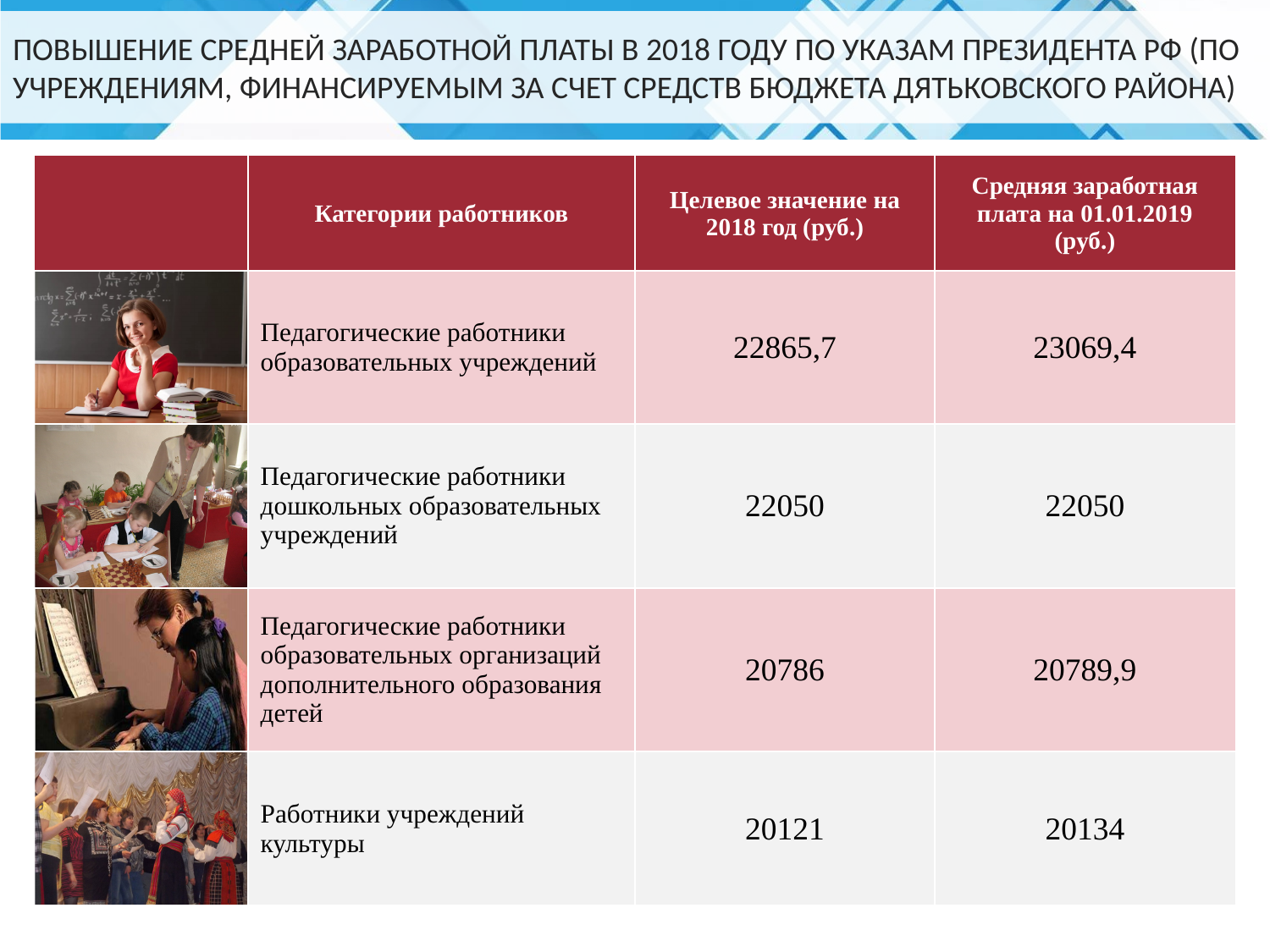

# ПОВЫШЕНИЕ СРЕДНЕЙ ЗАРАБОТНОЙ ПЛАТЫ В 2018 ГОДУ ПО УКАЗАМ ПРЕЗИДЕНТА РФ (ПО УЧРЕЖДЕНИЯМ, ФИНАНСИРУЕМЫМ ЗА СЧЕТ СРЕДСТВ БЮДЖЕТА ДЯТЬКОВСКОГО РАЙОНА)
|  | Категории работников | Целевое значение на 2018 год (руб.) | Средняя заработная плата на 01.01.2019 (руб.) |
| --- | --- | --- | --- |
|  | Педагогические работники образовательных учреждений | 22865,7 | 23069,4 |
|  | Педагогические работники дошкольных образовательных учреждений | 22050 | 22050 |
|  | Педагогические работники образовательных организаций дополнительного образования детей | 20786 | 20789,9 |
|  | Работники учреждений культуры | 20121 | 20134 |